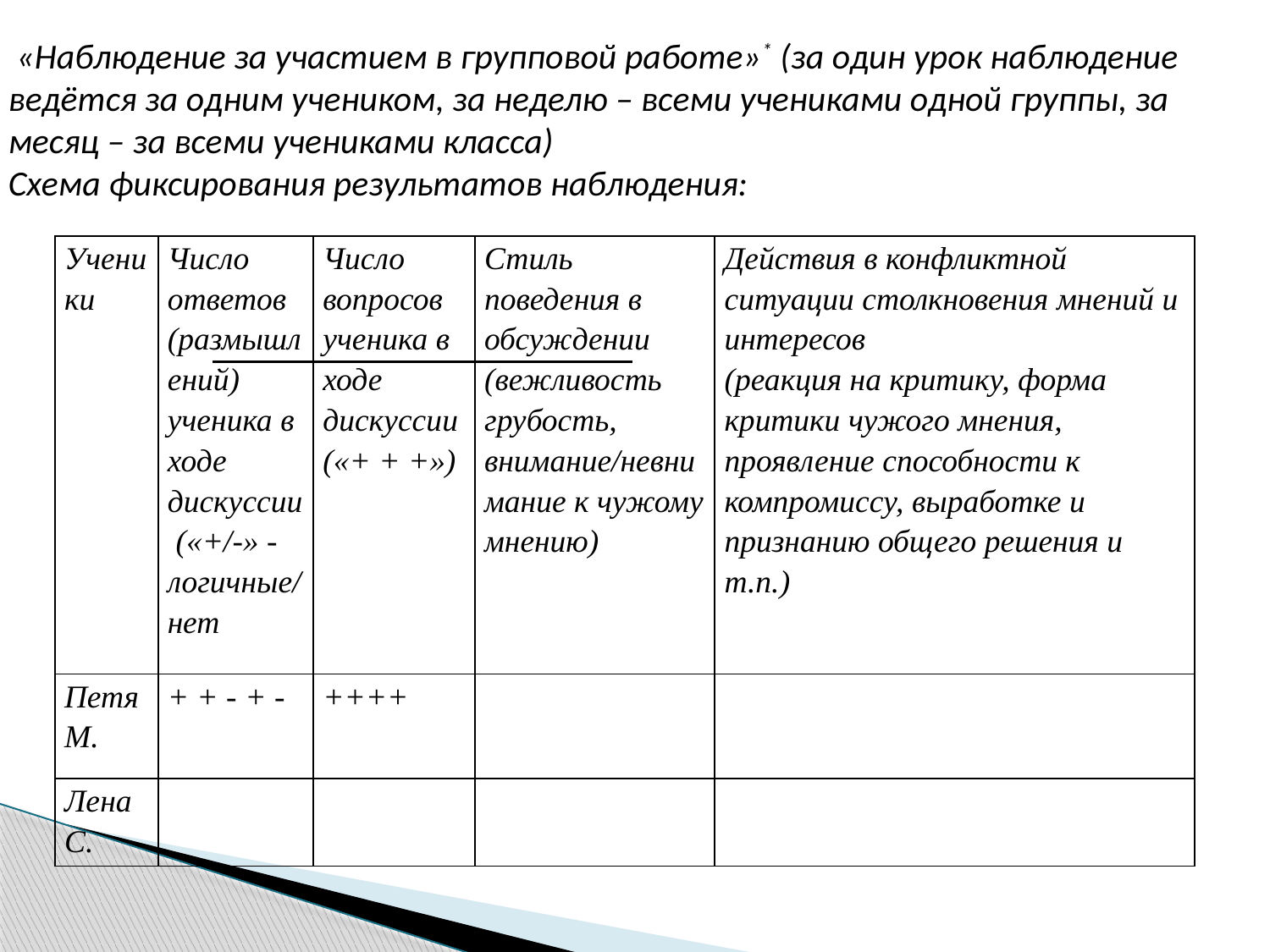

«Наблюдение за участием в групповой работе»* (за один урок наблюдение ведётся за одним учеником, за неделю – всеми учениками одной группы, за месяц – за всеми учениками класса)
Схема фиксирования результатов наблюдения:

| Ученики | Число ответов (размышлений) ученика в ходе дискуссии («+/-» - логичные/ нет | Число вопросов ученика в ходе дискуссии («+ + +») | Стиль поведения в обсуждении (вежливость грубость, внимание/невнимание к чужому мнению) | Действия в конфликтной ситуации столкновения мнений и интересов (реакция на критику, форма критики чужого мнения, проявление способности к компромиссу, выработке и признанию общего решения и т.п.) |
| --- | --- | --- | --- | --- |
| Петя М. | + + - + - | ++++ |  |  |
| Лена С. |  |  |  |  |